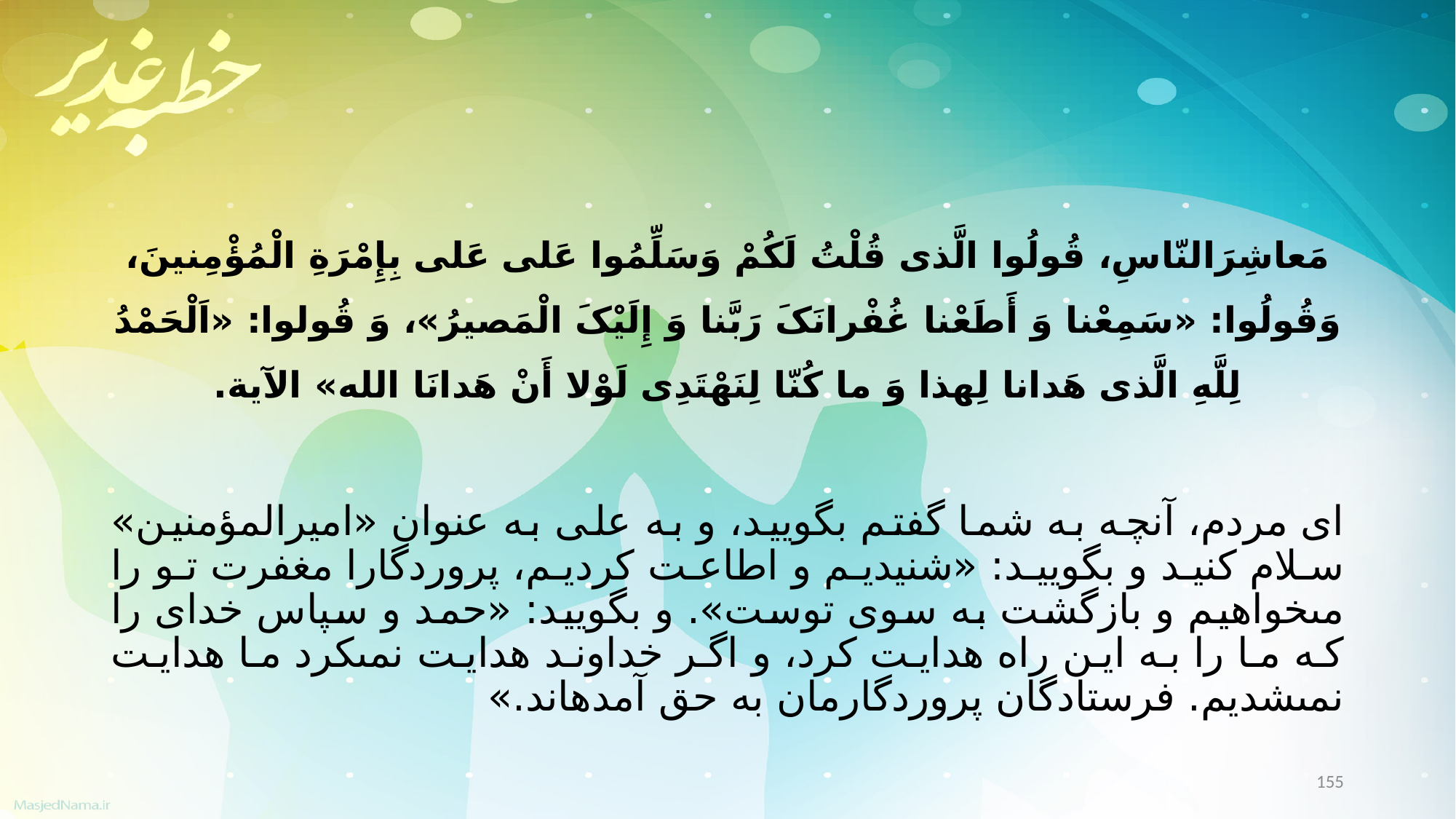

مَعاشِرَالنّاسِ، قُولُوا الَّذی قُلْتُ لَکُمْ وَسَلِّمُوا عَلی عَلی بِإِمْرَةِ الْمُؤْمِنینَ، وَقُولُوا: «سَمِعْنا وَ أَطَعْنا غُفْرانَکَ رَبَّنا وَ إِلَیْکَ الْمَصیرُ»، وَ قُولوا: «اَلْحَمْدُ لِلَّهِ الَّذی هَدانا لِهذا وَ ما کُنّا لِنَهْتَدِی لَوْلا أَنْ هَدانَا الله» الآیة.
اى مردم، آنچه به شما گفتم بگویید، و به على به عنوان «امیرالمؤمنین» سلام کنید و بگویید: «شنیدیم و اطاعت کردیم، پروردگارا مغفرت تو را مى‏خواهیم و بازگشت به سوى توست». و بگویید: «حمد و سپاس خداى را که ما را به این راه هدایت کرد، و اگر خداوند هدایت نمى‏کرد ما هدایت نمى‏شدیم. فرستادگان پروردگارمان به حق آمده‏اند.»
155